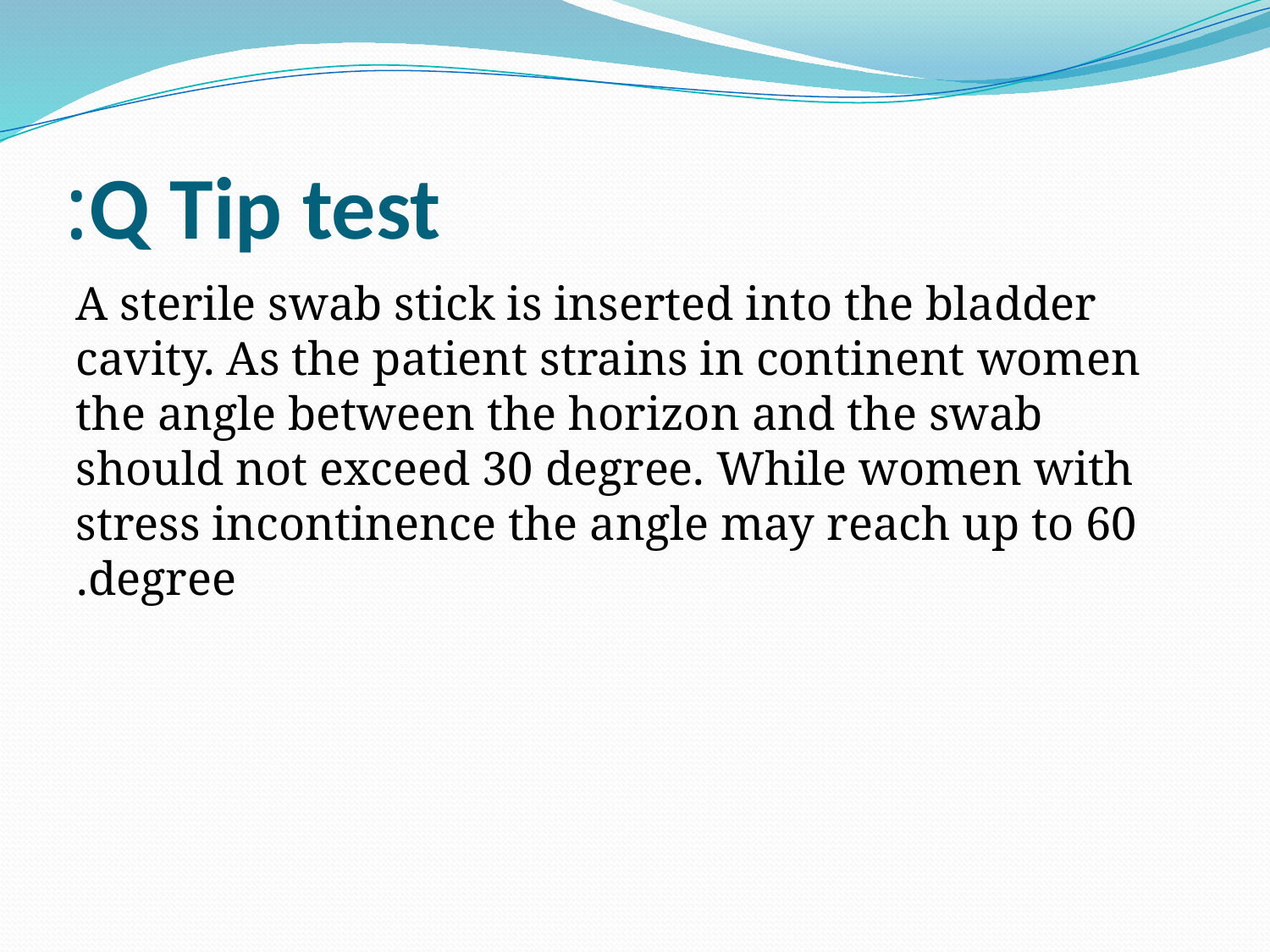

# Q Tip test:
A sterile swab stick is inserted into the bladder cavity. As the patient strains in continent women the angle between the horizon and the swab should not exceed 30 degree. While women with stress incontinence the angle may reach up to 60 degree.